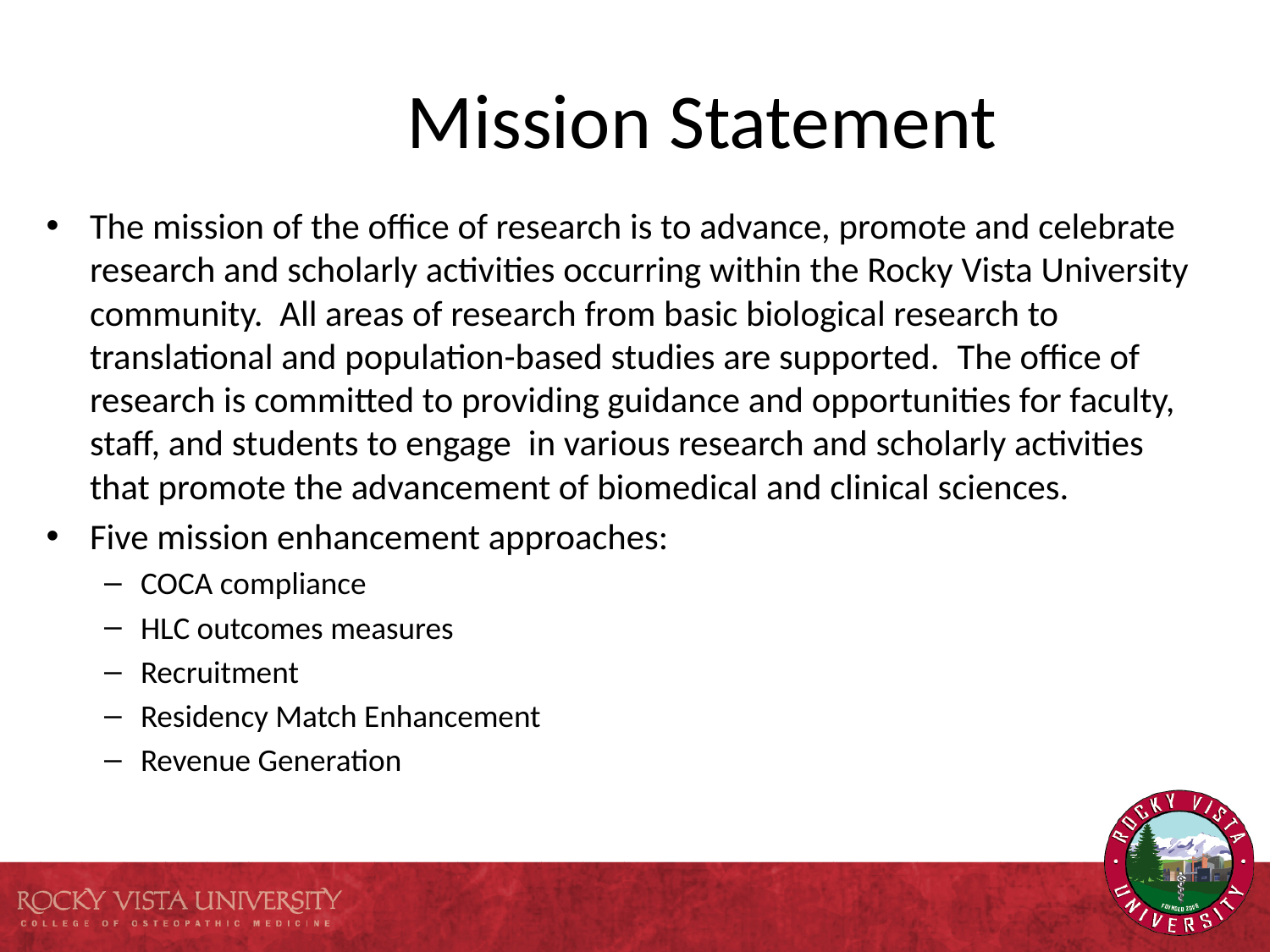

# Mission Statement
The mission of the office of research is to advance, promote and celebrate research and scholarly activities occurring within the Rocky Vista University community.  All areas of research from basic biological research to translational and population-based studies are supported.  The office of research is committed to providing guidance and opportunities for faculty, staff, and students to engage  in various research and scholarly activities that promote the advancement of biomedical and clinical sciences.
Five mission enhancement approaches:
COCA compliance
HLC outcomes measures
Recruitment
Residency Match Enhancement
Revenue Generation